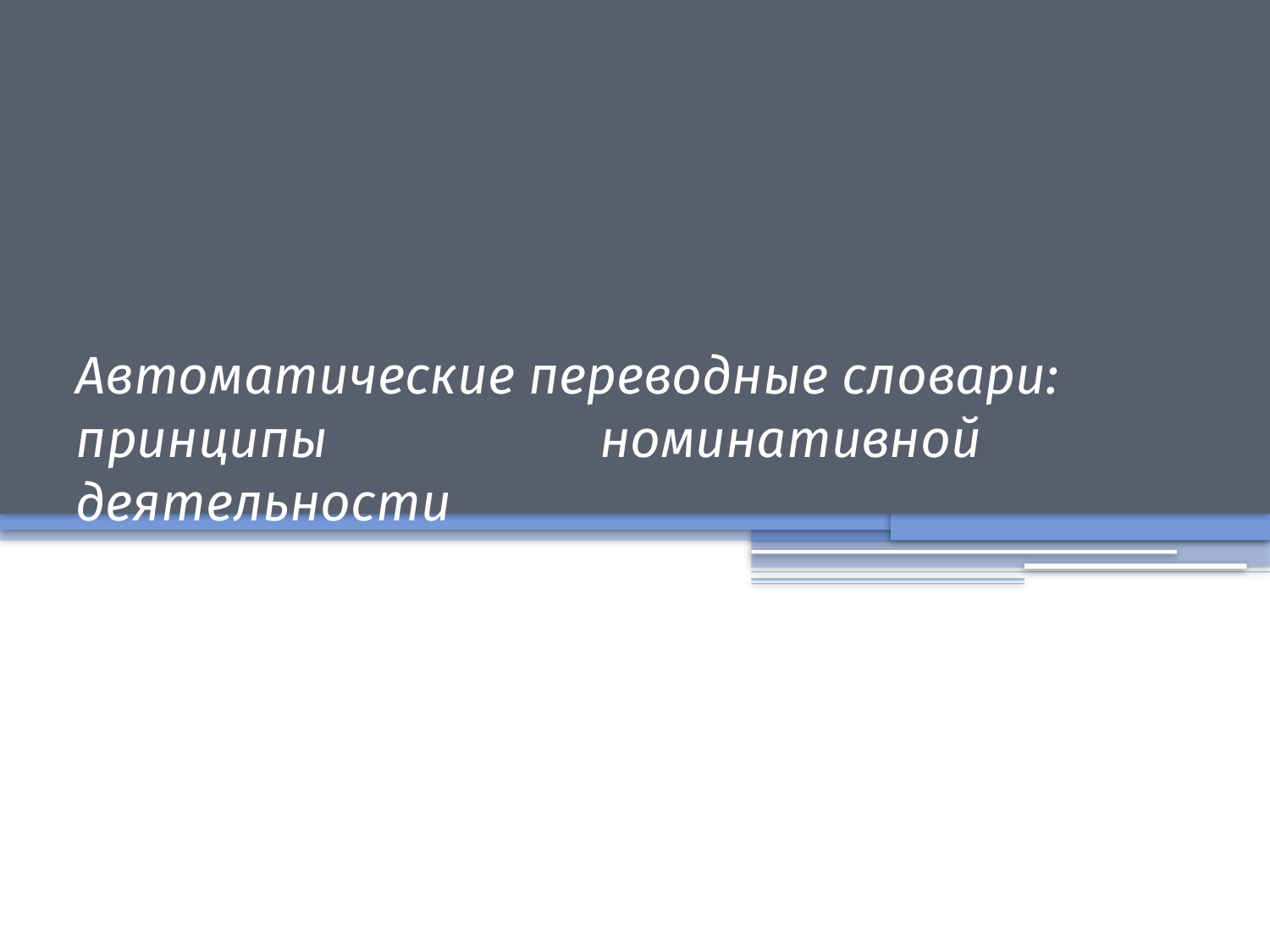

# Автоматические переводные словари: принципы                    номинативной деятельности